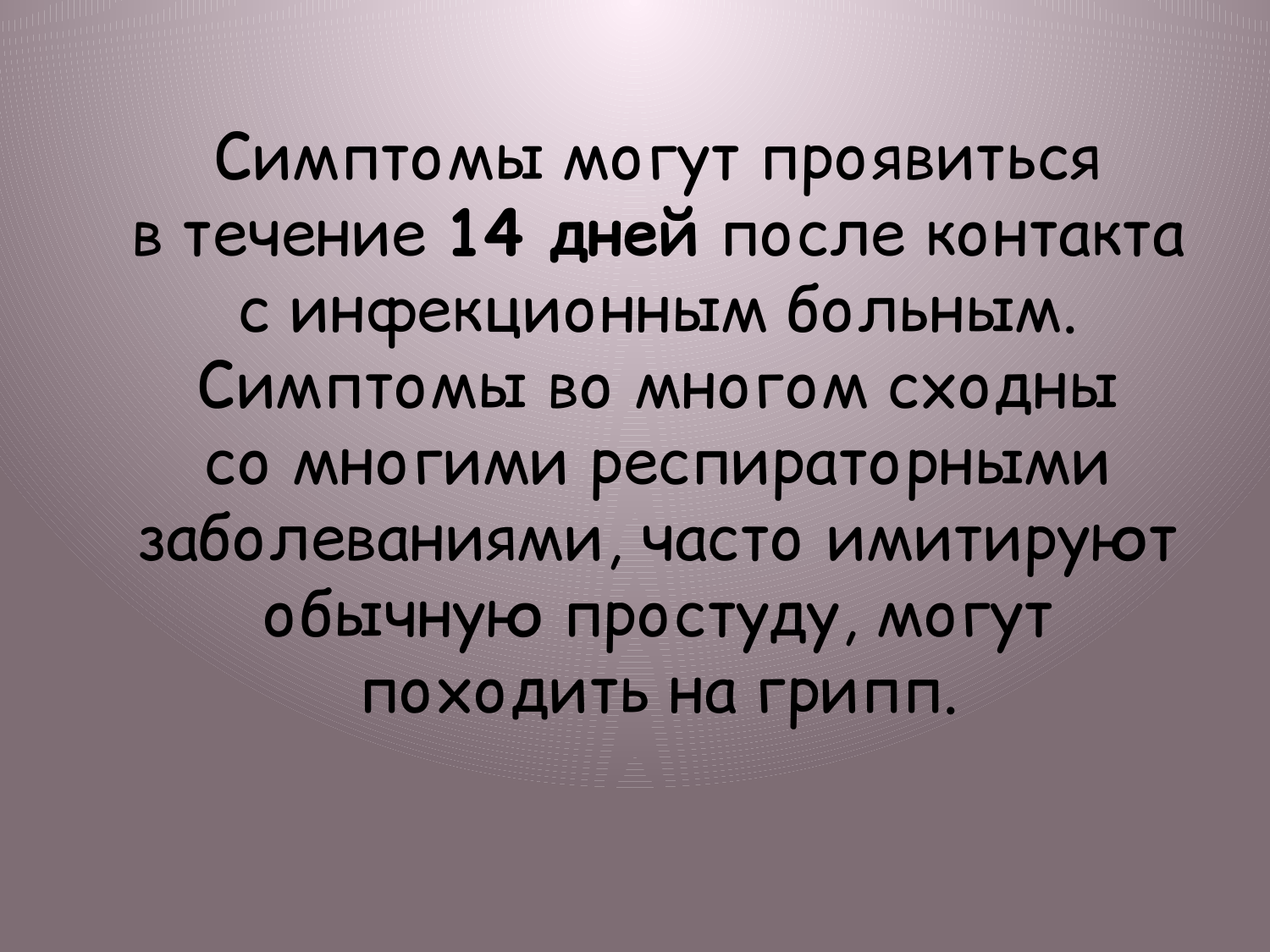

Симптомы могут проявиться в течение 14 дней после контакта с инфекционным больным. Симптомы во многом сходны со многими респираторными заболеваниями, часто имитируют обычную простуду, могут походить на грипп.